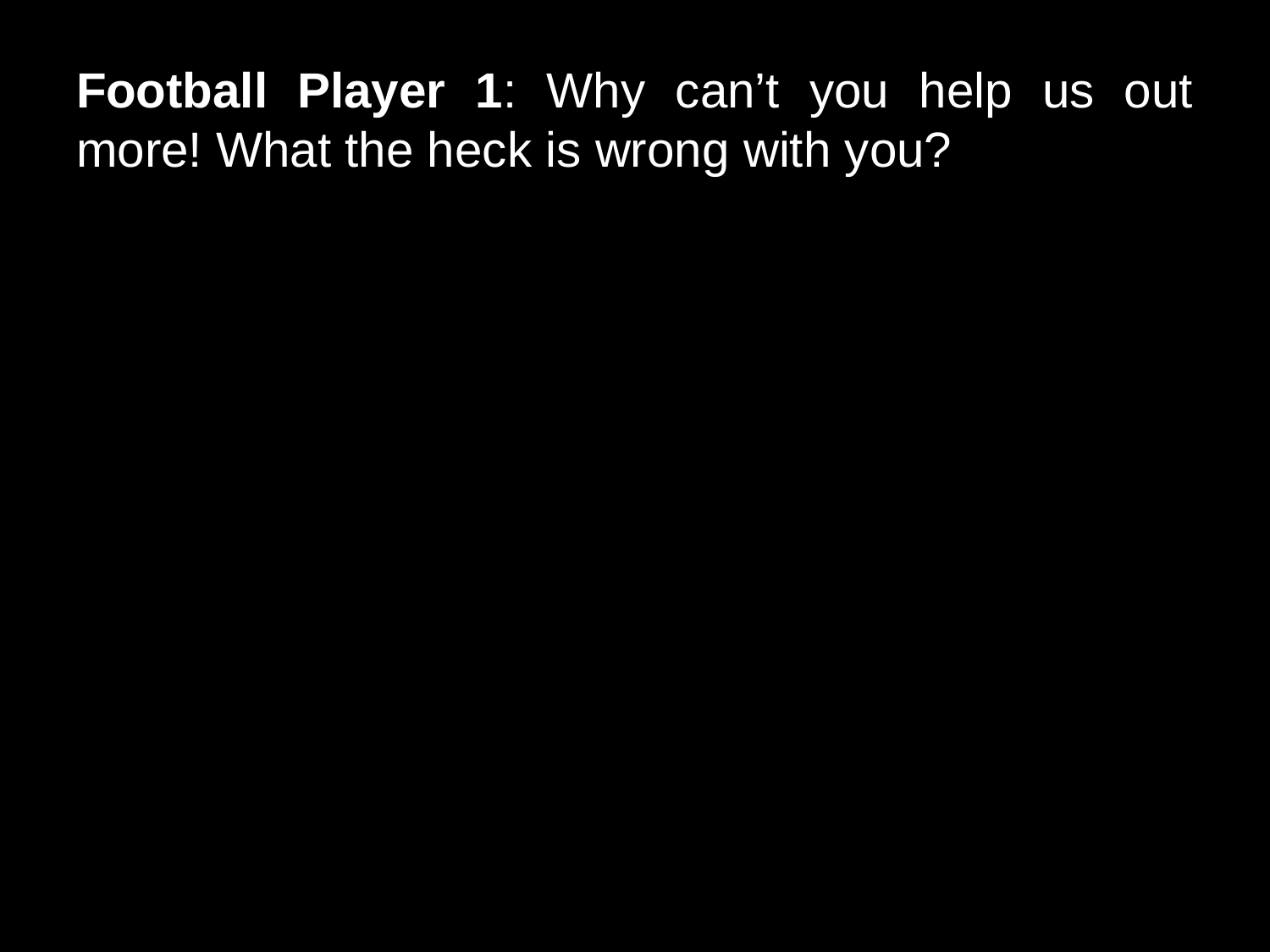

# Football Player 1: Why can’t you help us out more! What the heck is wrong with you?